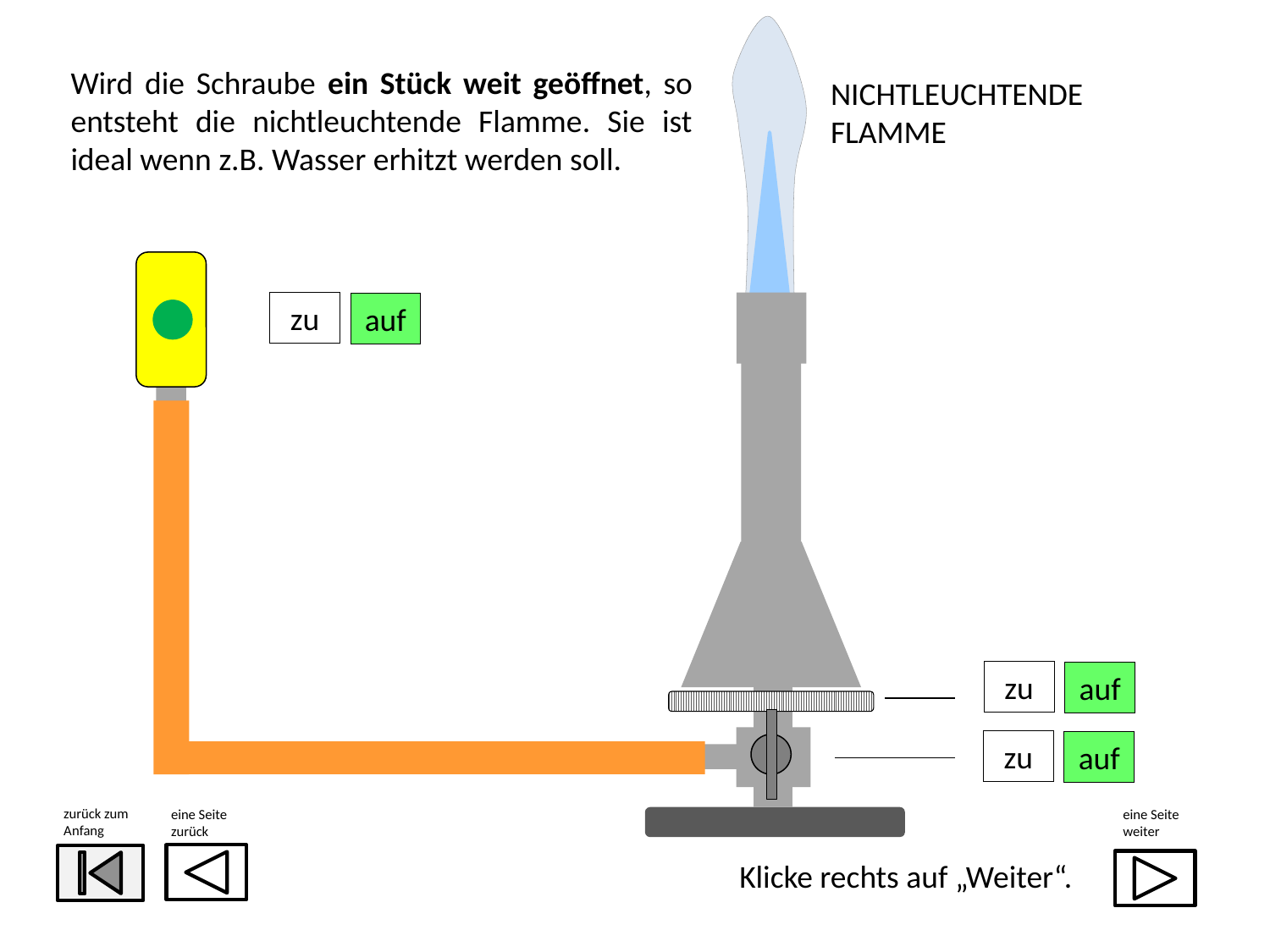

Wird die Schraube ein Stück weit geöffnet, so entsteht die nichtleuchtende Flamme. Sie ist ideal wenn z.B. Wasser erhitzt werden soll.

NICHTLEUCHTENDE
FLAMME

zu

auf

zu
auf

zu
auf

zurück zum
Anfang
eine Seite
zurück
eine Seite
weiter

Klicke rechts auf „Weiter“.